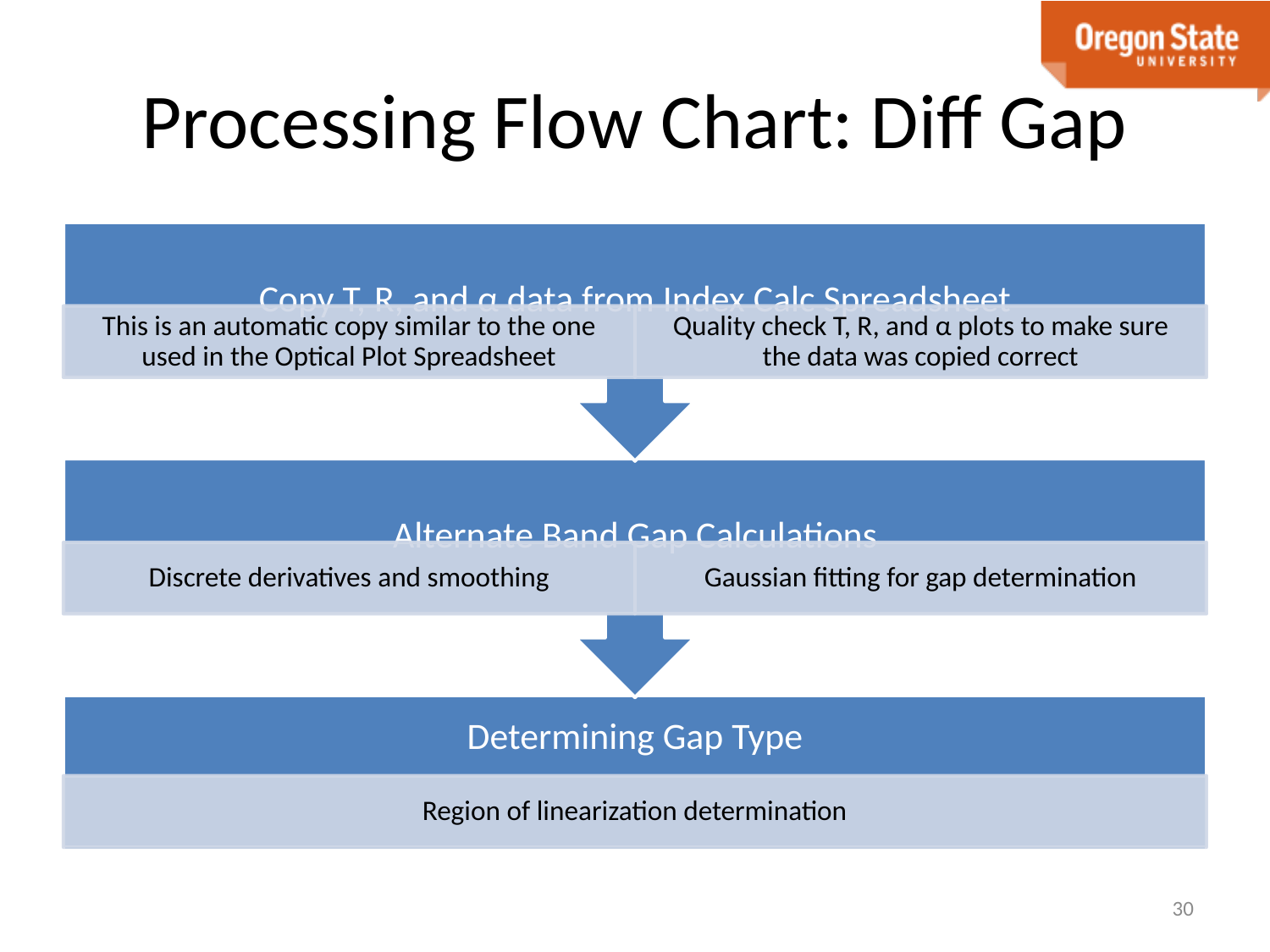

# Processing Flow Chart: Diff Gap
Determining Gap Type
Region of linearization determination
Alternate Band Gap Calculations
Discrete derivatives and smoothing
Gaussian fitting for gap determination
Copy T, R, and α data from Index Calc Spreadsheet
This is an automatic copy similar to the one used in the Optical Plot Spreadsheet
Quality check T, R, and α plots to make sure the data was copied correct
30